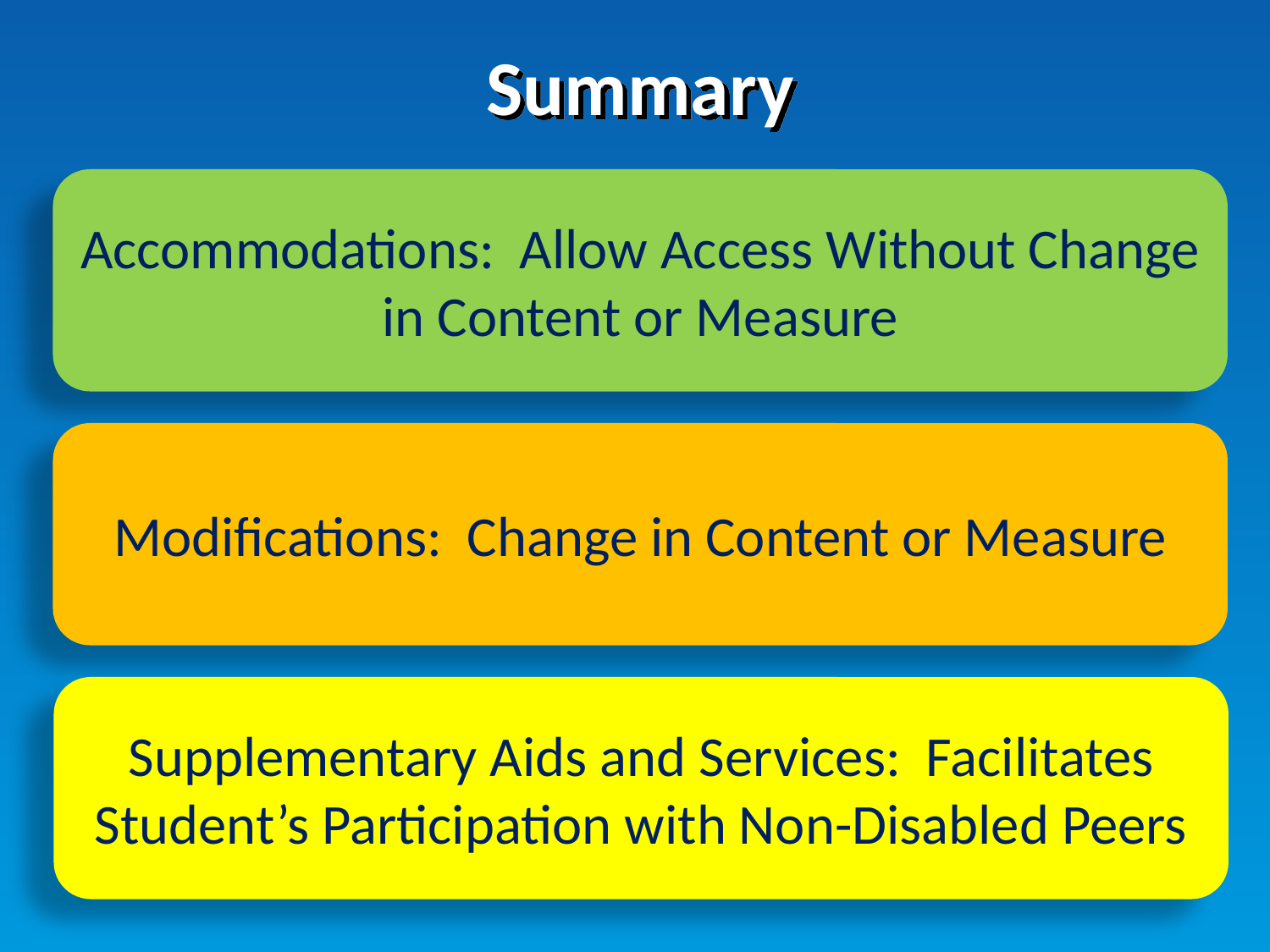

# Summary
Accommodations:  Allow Access Without Change in Content or Measure
Modifications:  Change in Content or Measure
Supplementary Aids and Services:  Facilitates Student’s Participation with Non-Disabled Peers